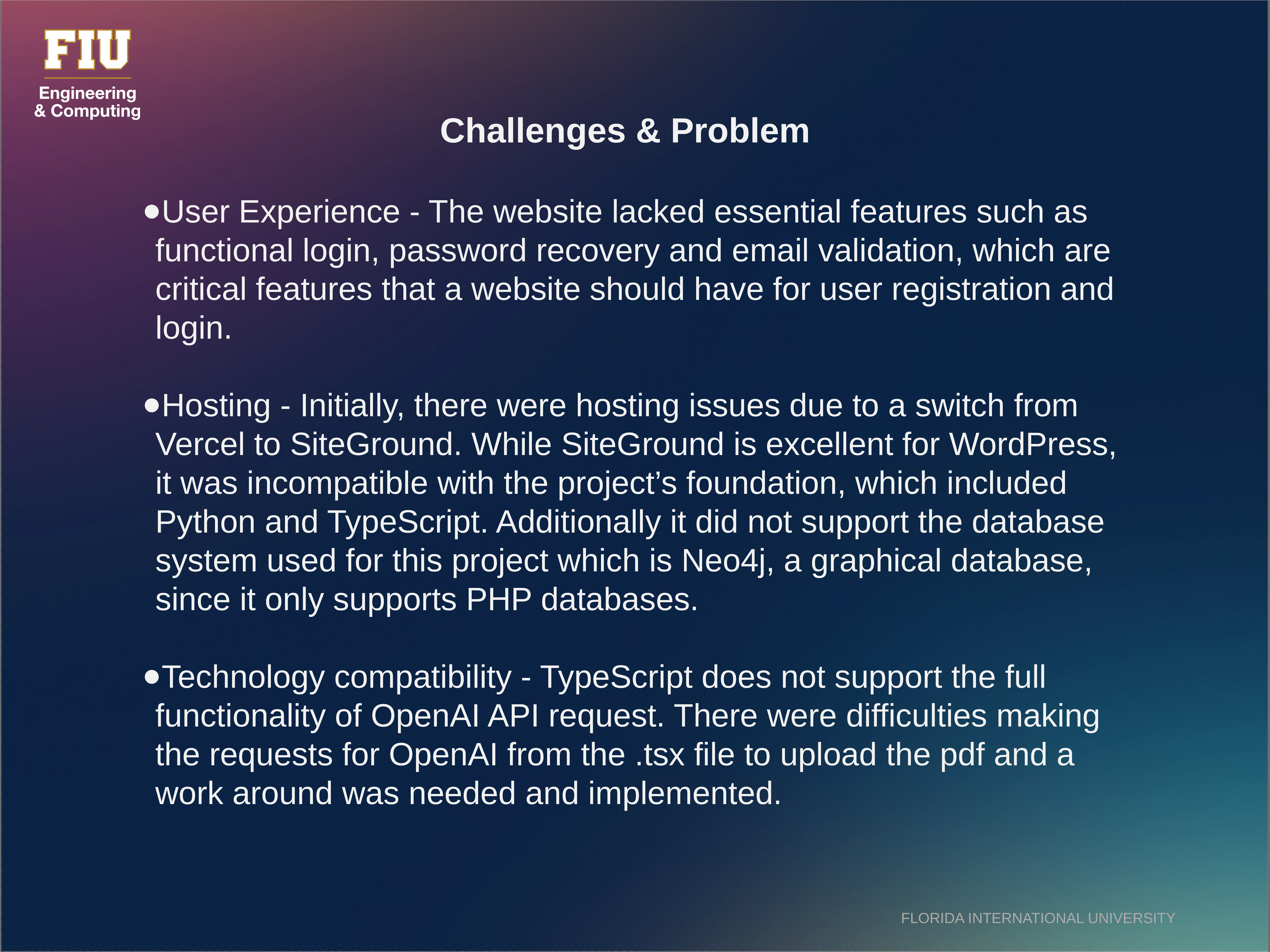

Challenges & Problem
User Experience - The website lacked essential features such as functional login, password recovery and email validation, which are critical features that a website should have for user registration and login.

Hosting - Initially, there were hosting issues due to a switch from Vercel to SiteGround. While SiteGround is excellent for WordPress, it was incompatible with the project’s foundation, which included Python and TypeScript. Additionally it did not support the database system used for this project which is Neo4j, a graphical database, since it only supports PHP databases.

Technology compatibility - TypeScript does not support the full functionality of OpenAI API request. There were difficulties making the requests for OpenAI from the .tsx file to upload the pdf and a work around was needed and implemented.